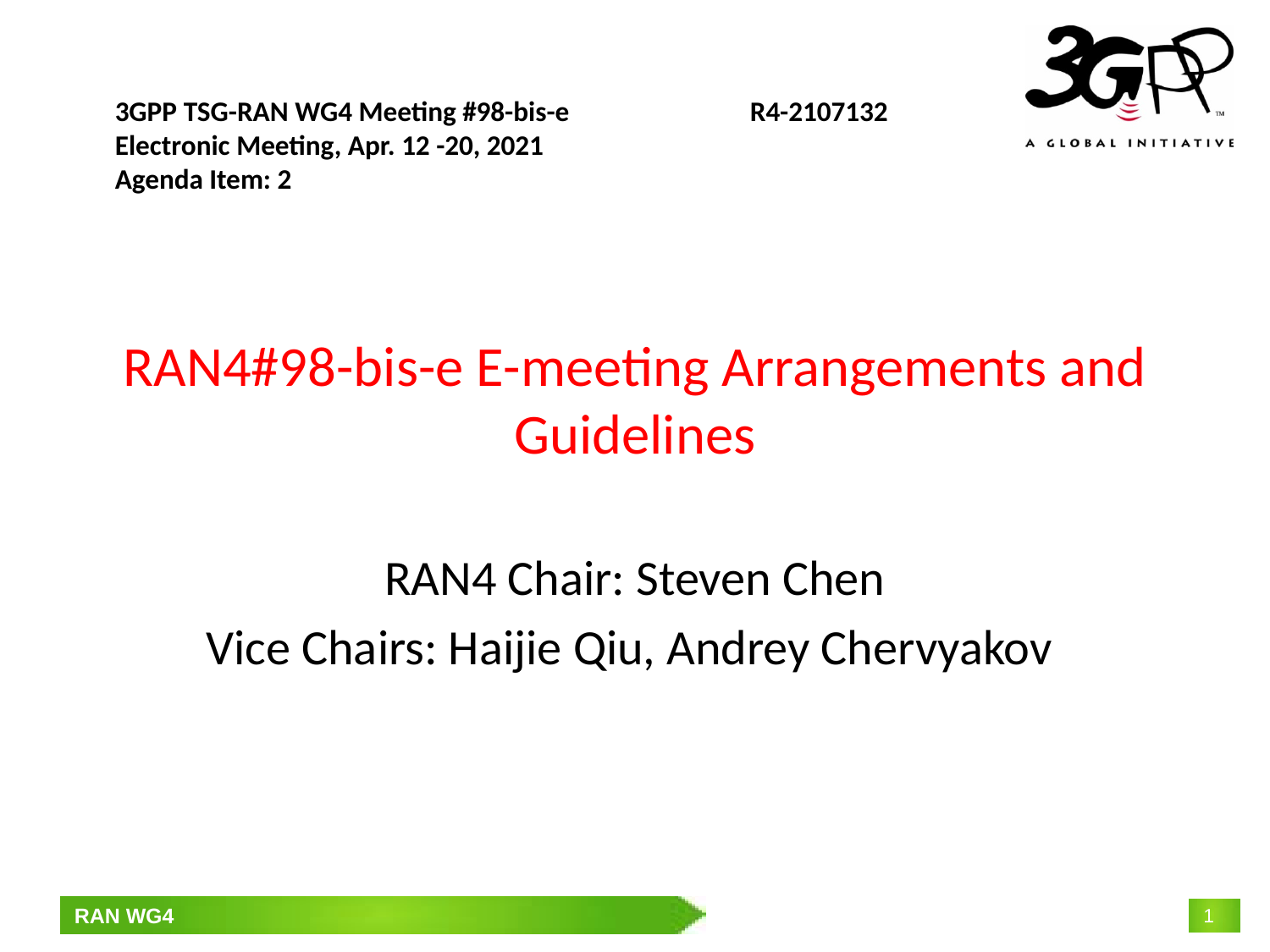

3GPP TSG-RAN WG4 Meeting #98-bis-e		R4-2107132
Electronic Meeting, Apr. 12 -20, 2021
Agenda Item: 2

# RAN4#98-bis-e E-meeting Arrangements and Guidelines
RAN4 Chair: Steven Chen
Vice Chairs: Haijie Qiu, Andrey Chervyakov